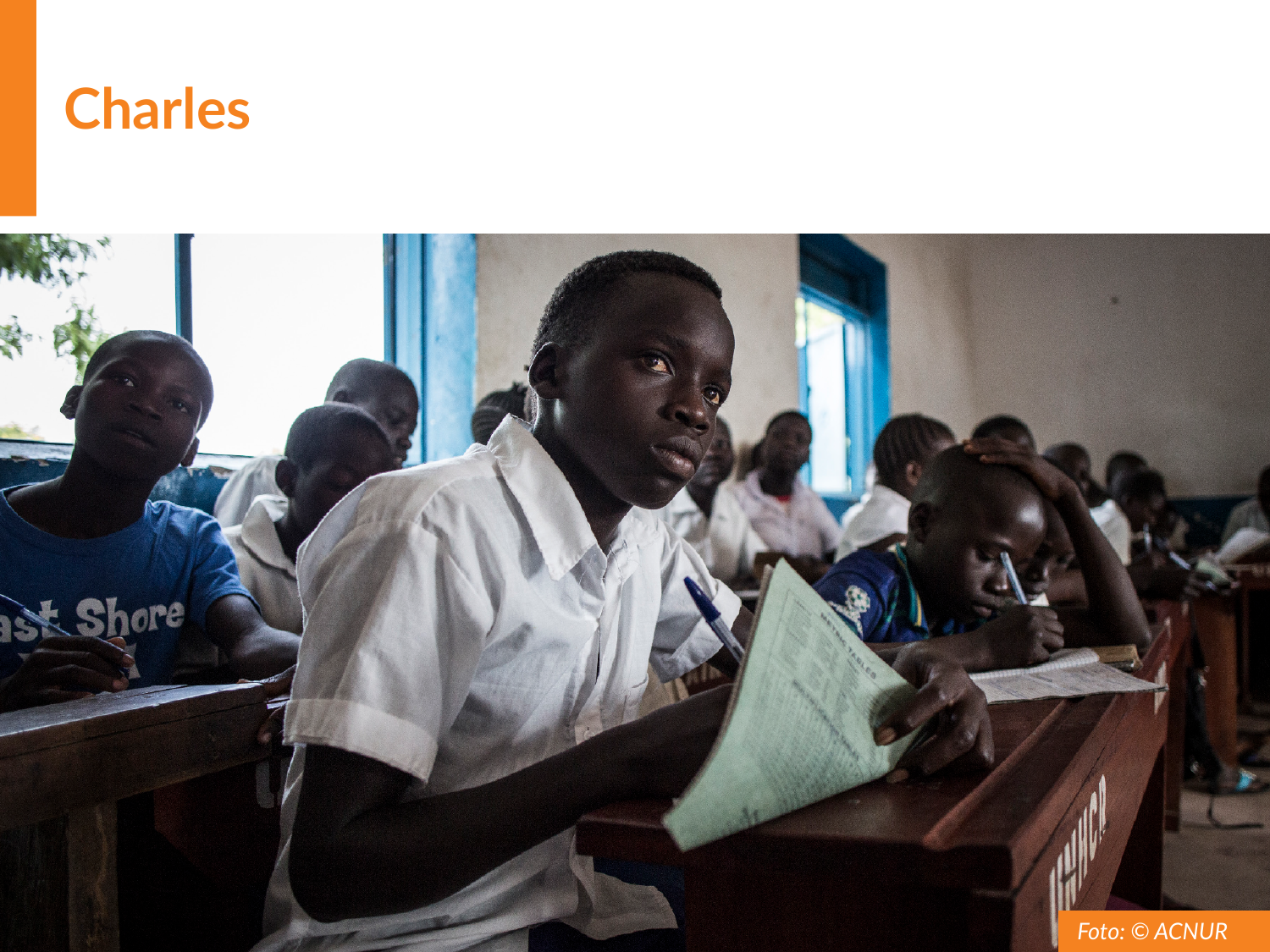

# Charles

Foto: © ACNUR
© ACNUR